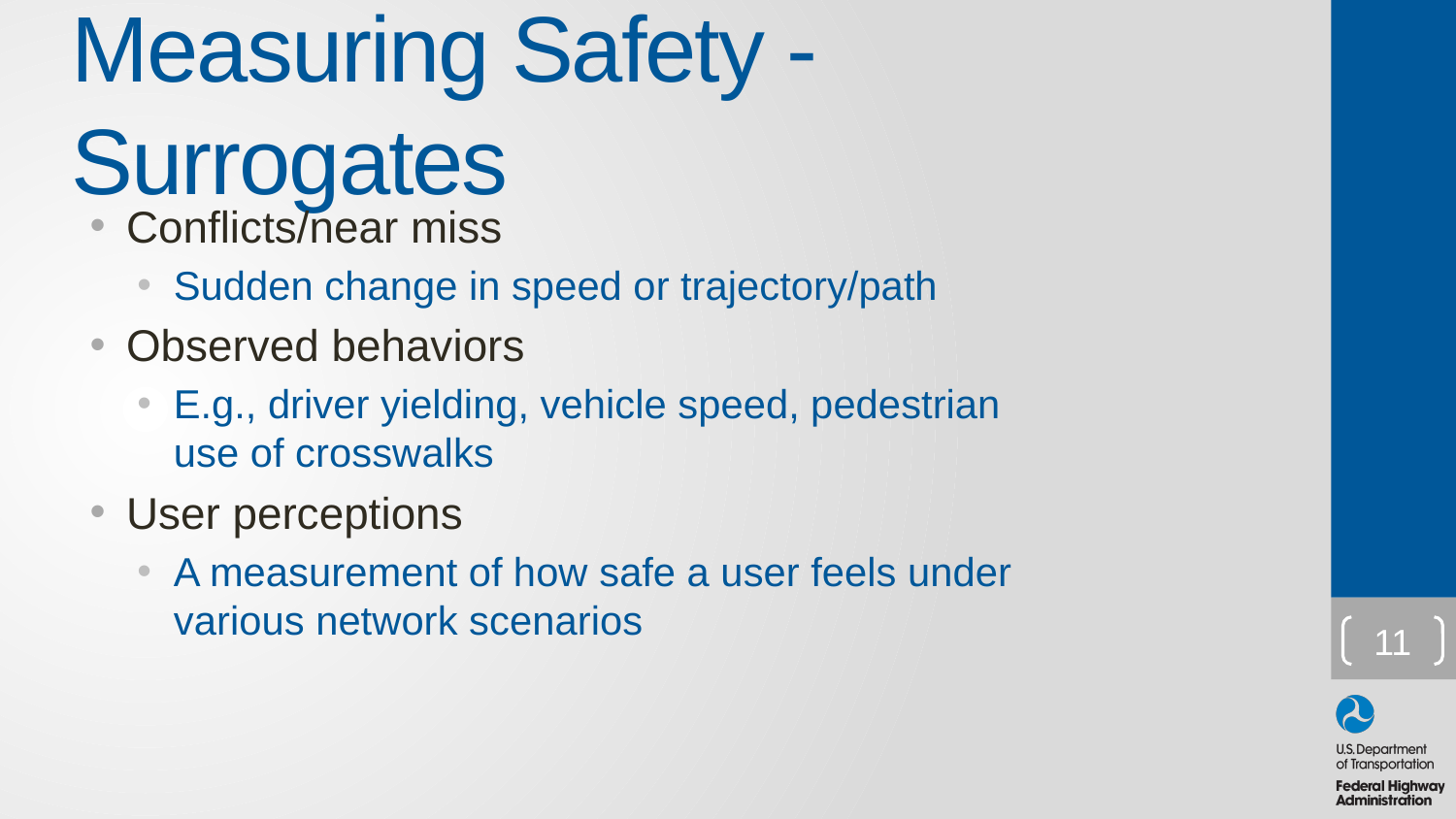

# Measuring Safety - Surrogates
Conflicts/near miss
Sudden change in speed or trajectory/path
Observed behaviors
E.g., driver yielding, vehicle speed, pedestrian use of crosswalks
User perceptions
A measurement of how safe a user feels under various network scenarios

11